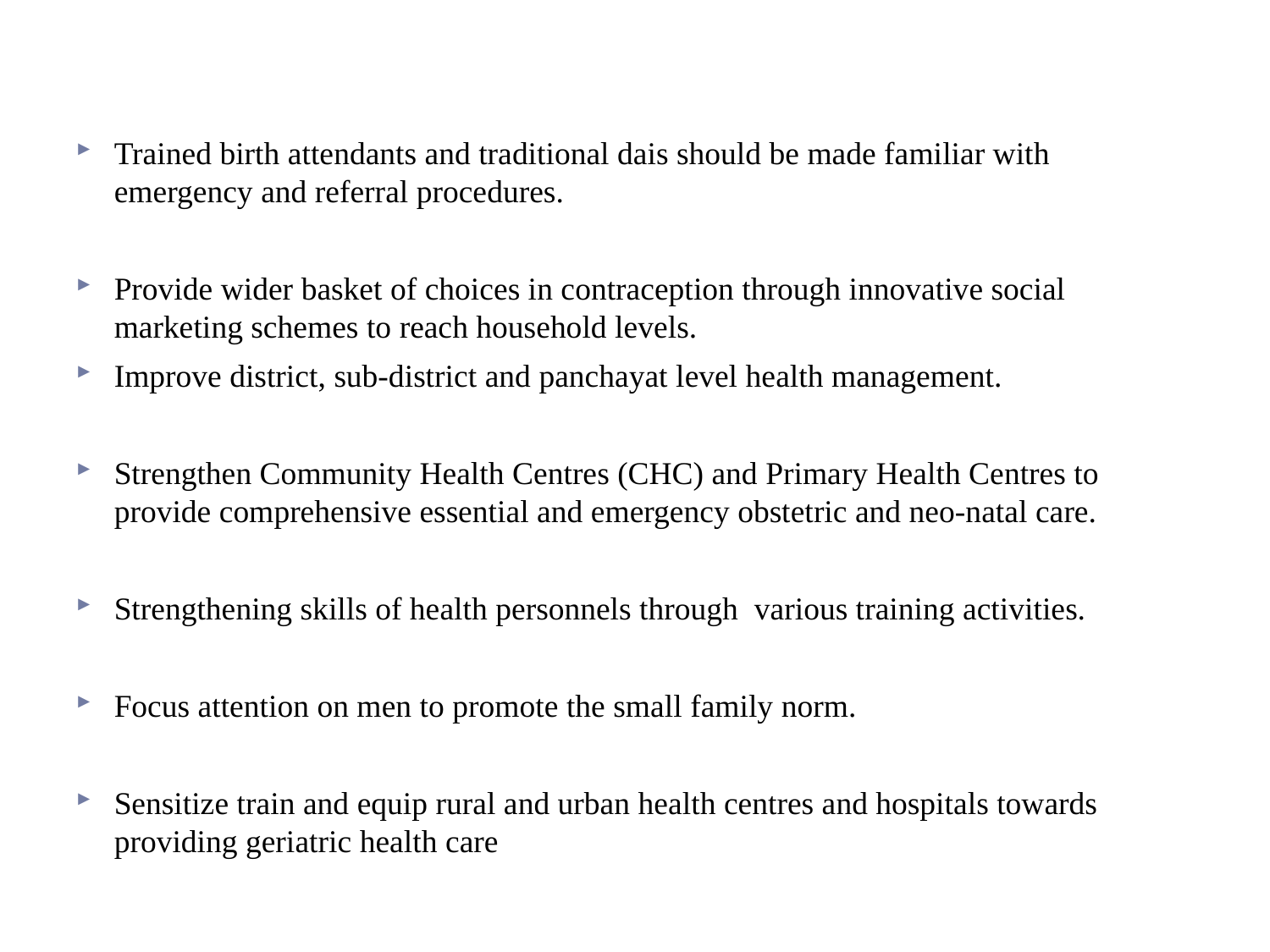

Trained birth attendants and traditional dais should be made familiar with emergency and referral procedures.

Provide wider basket of choices in contraception through innovative social marketing schemes to reach household levels.
Improve district, sub-district and panchayat level health management.

Strengthen Community Health Centres (CHC) and Primary Health Centres to provide comprehensive essential and emergency obstetric and neo-natal care.

Strengthening skills of health personnels through  various training activities.

Focus attention on men to promote the small family norm.

Sensitize train and equip rural and urban health centres and hospitals towards providing geriatric health care